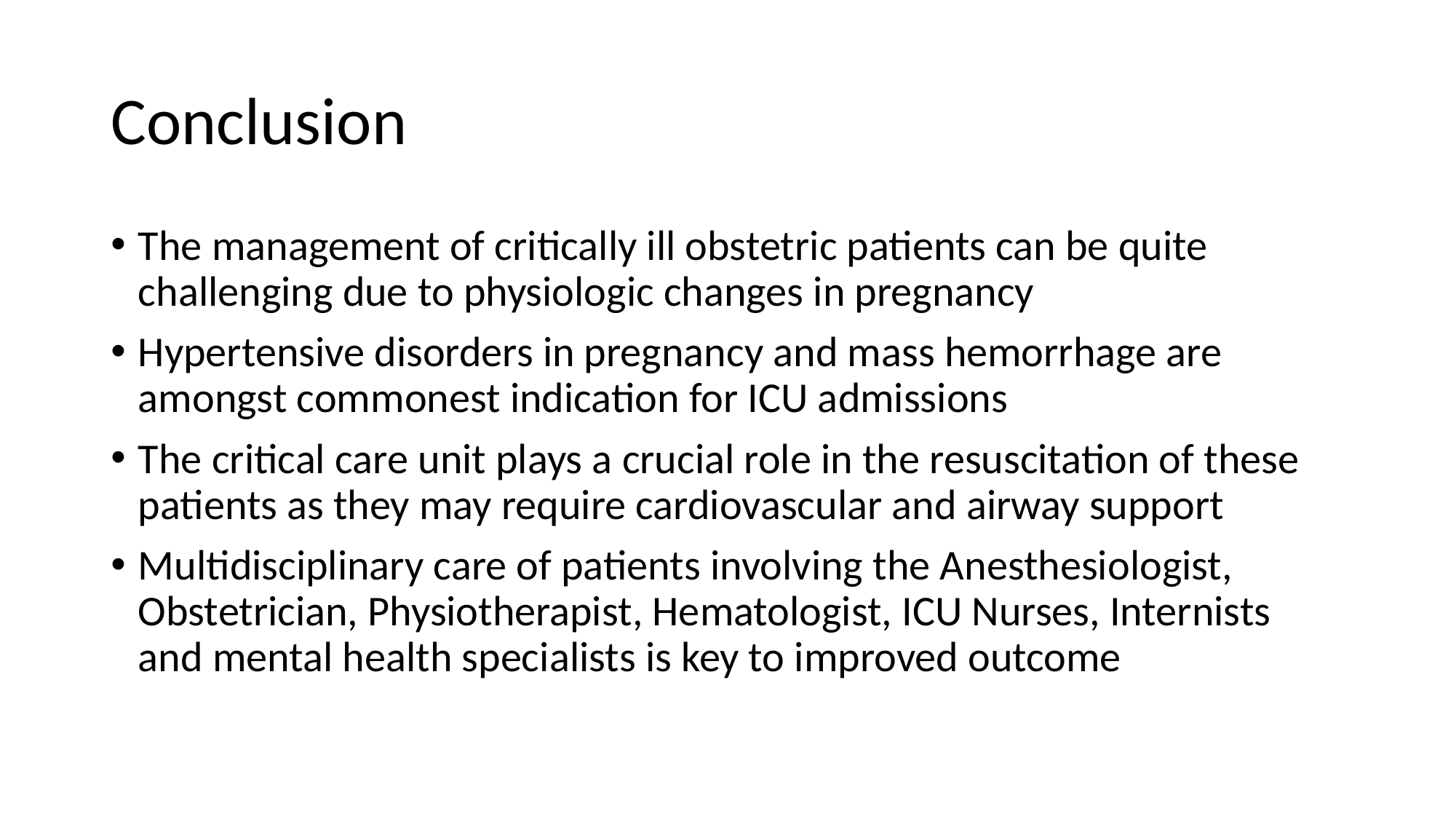

# Conclusion
The management of critically ill obstetric patients can be quite challenging due to physiologic changes in pregnancy
Hypertensive disorders in pregnancy and mass hemorrhage are amongst commonest indication for ICU admissions
The critical care unit plays a crucial role in the resuscitation of these patients as they may require cardiovascular and airway support
Multidisciplinary care of patients involving the Anesthesiologist, Obstetrician, Physiotherapist, Hematologist, ICU Nurses, Internists and mental health specialists is key to improved outcome